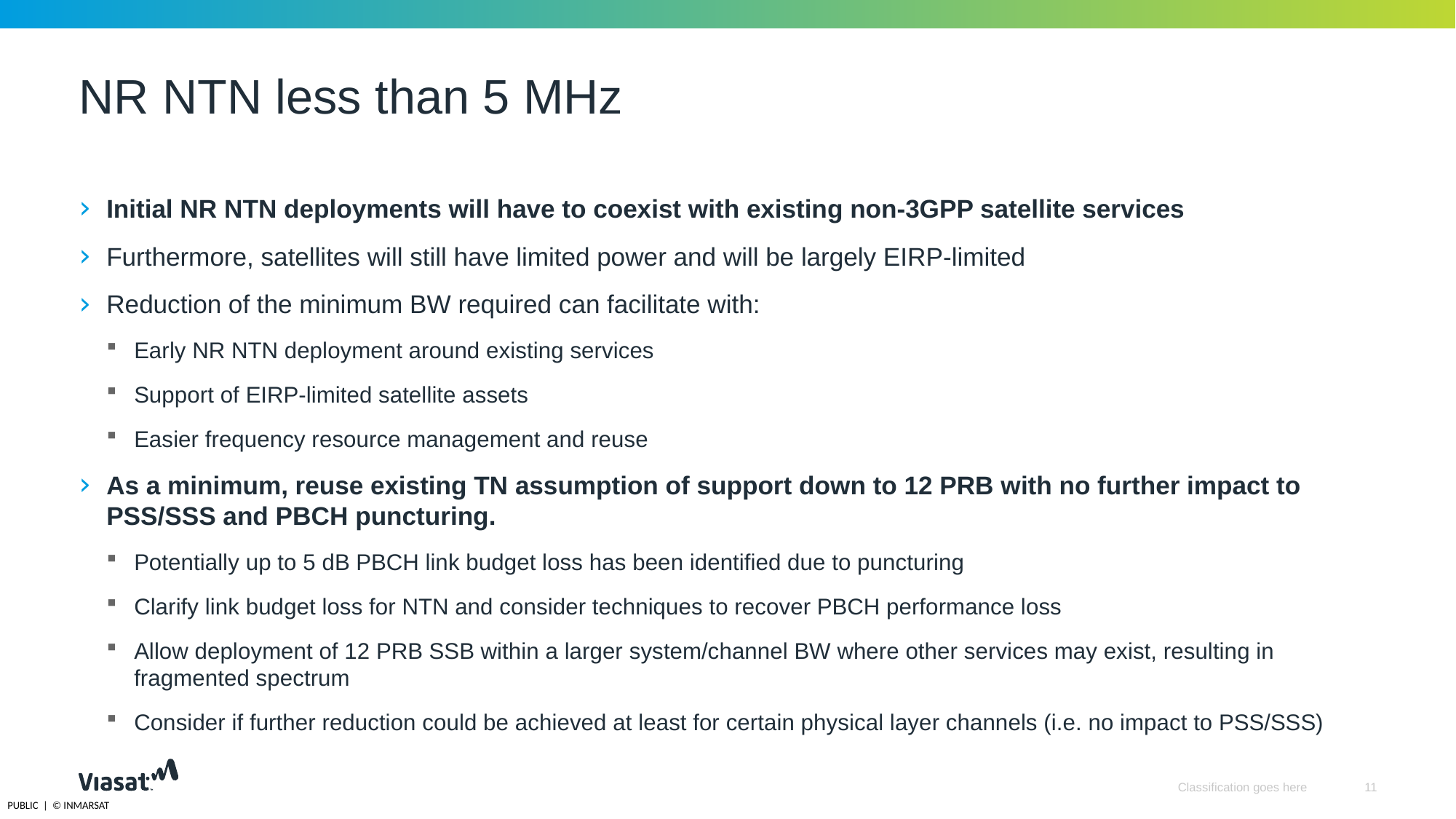

# NR NTN less than 5 MHz
Initial NR NTN deployments will have to coexist with existing non-3GPP satellite services
Furthermore, satellites will still have limited power and will be largely EIRP-limited
Reduction of the minimum BW required can facilitate with:
Early NR NTN deployment around existing services
Support of EIRP-limited satellite assets
Easier frequency resource management and reuse
As a minimum, reuse existing TN assumption of support down to 12 PRB with no further impact to PSS/SSS and PBCH puncturing.
Potentially up to 5 dB PBCH link budget loss has been identified due to puncturing
Clarify link budget loss for NTN and consider techniques to recover PBCH performance loss
Allow deployment of 12 PRB SSB within a larger system/channel BW where other services may exist, resulting in fragmented spectrum
Consider if further reduction could be achieved at least for certain physical layer channels (i.e. no impact to PSS/SSS)

Classification goes here
11